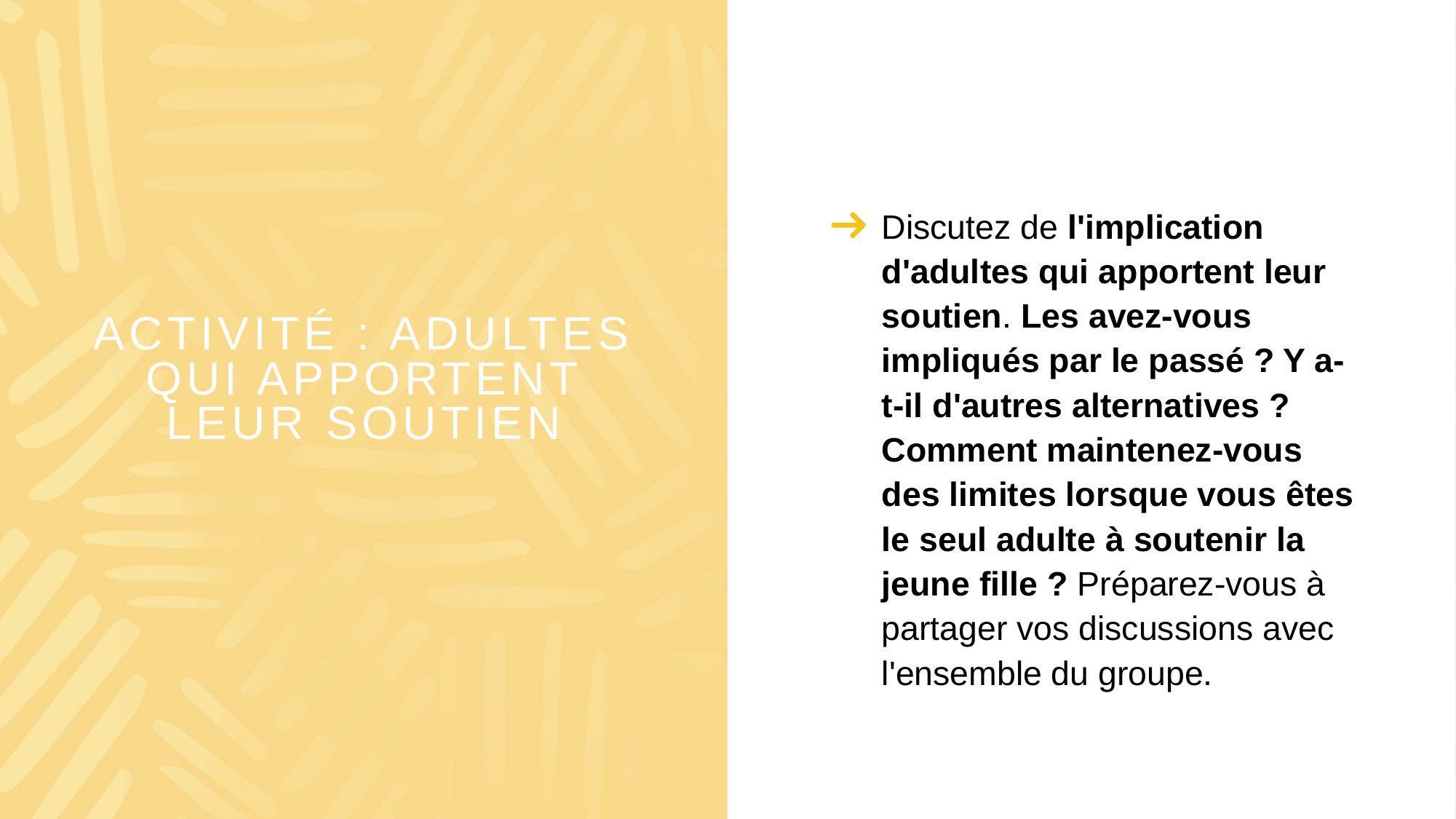

Discutez de l'implication d'adultes qui apportent leur soutien. Les avez-vous impliqués par le passé ? Y a-t-il d'autres alternatives ? Comment maintenez-vous des limites lorsque vous êtes le seul adulte à soutenir la jeune fille ? Préparez-vous à partager vos discussions avec l'ensemble du groupe.
# Activité : Adultes qui apportent leur soutien